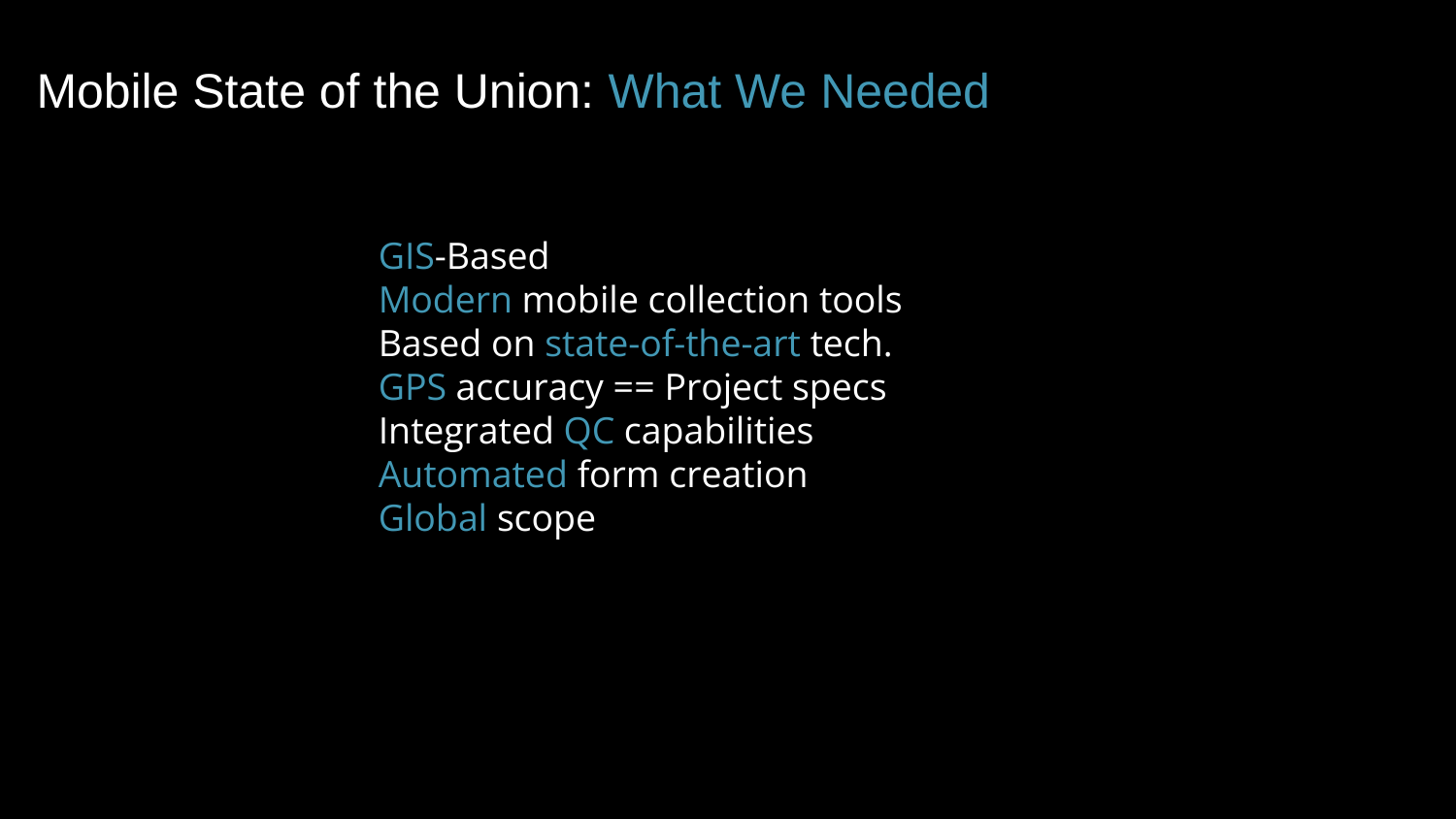

# Mobile State of the Union: What We Needed
GIS-Based
Modern mobile collection tools
Based on state-of-the-art tech.
GPS accuracy == Project specs
Integrated QC capabilities
Automated form creation
Global scope